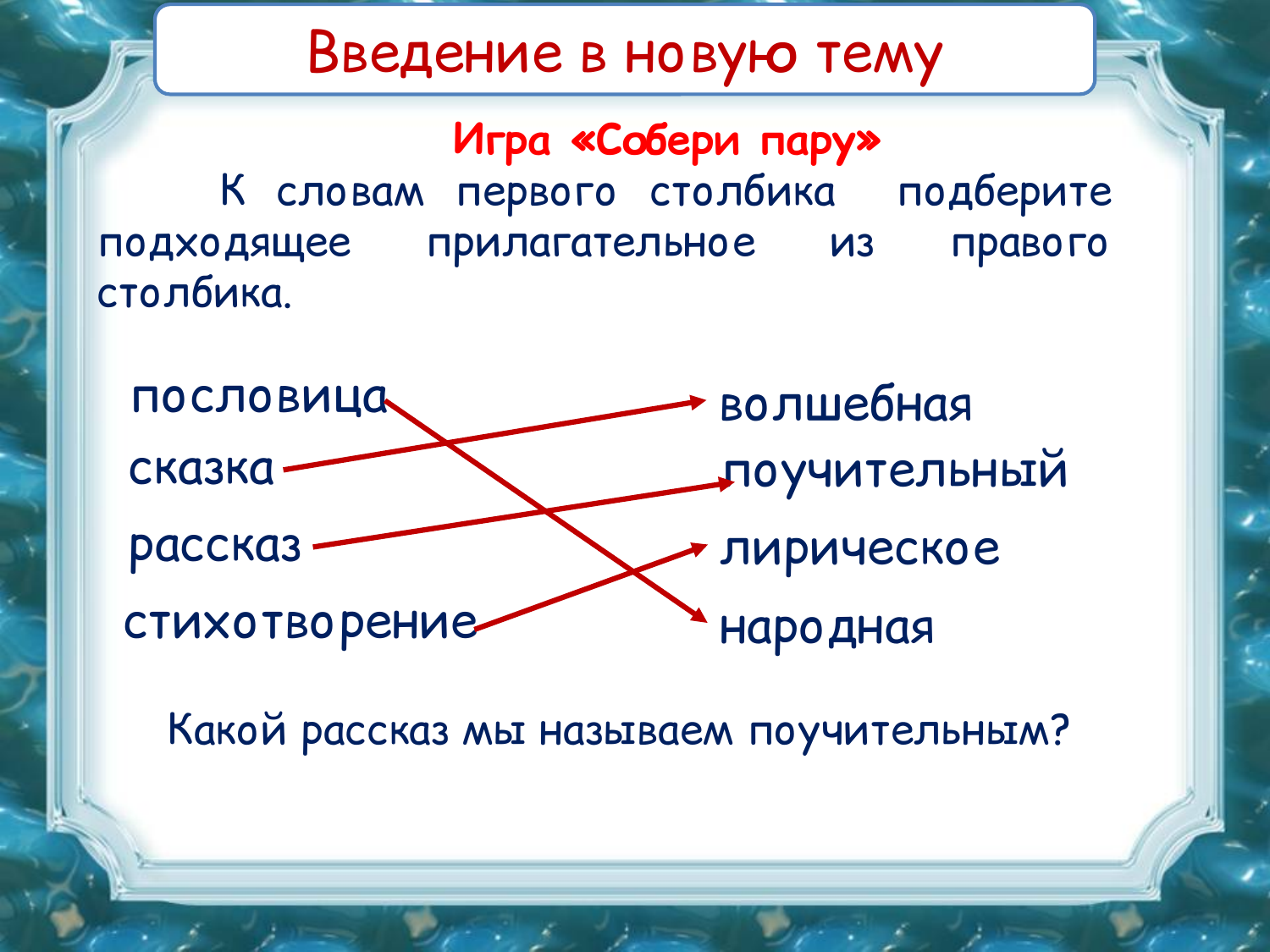

Введение в новую тему
	Игра «Собери пару»
    К словам первого столбика  подберите подходящее прилагательное из правого столбика.
пословица
волшебная
сказка
поучительный
рассказ
лирическое
стихотворение
народная
Какой рассказ мы называем поучительным?